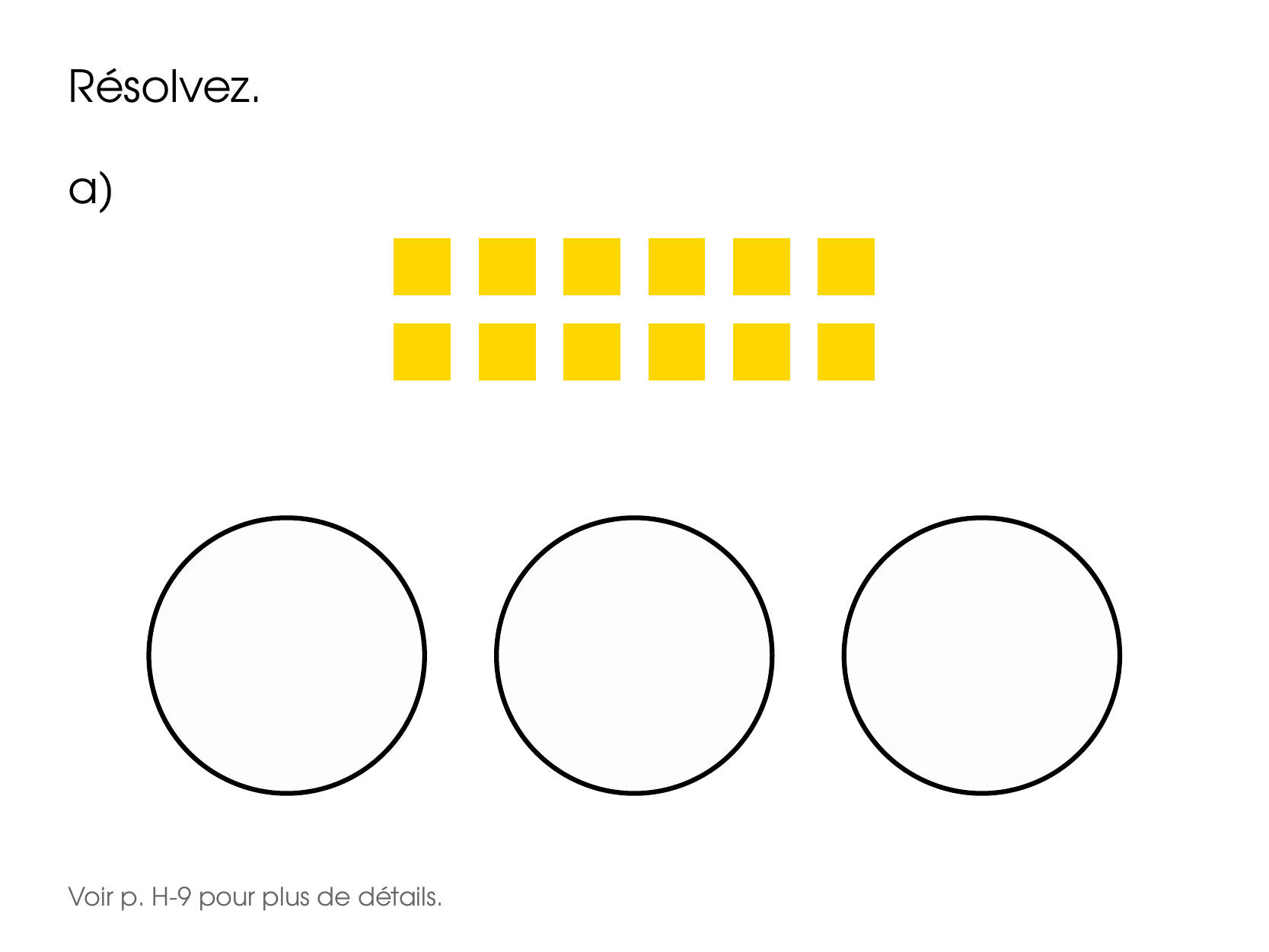

Résolvez.
a)

Voir p. H-9 pour plus de détails.